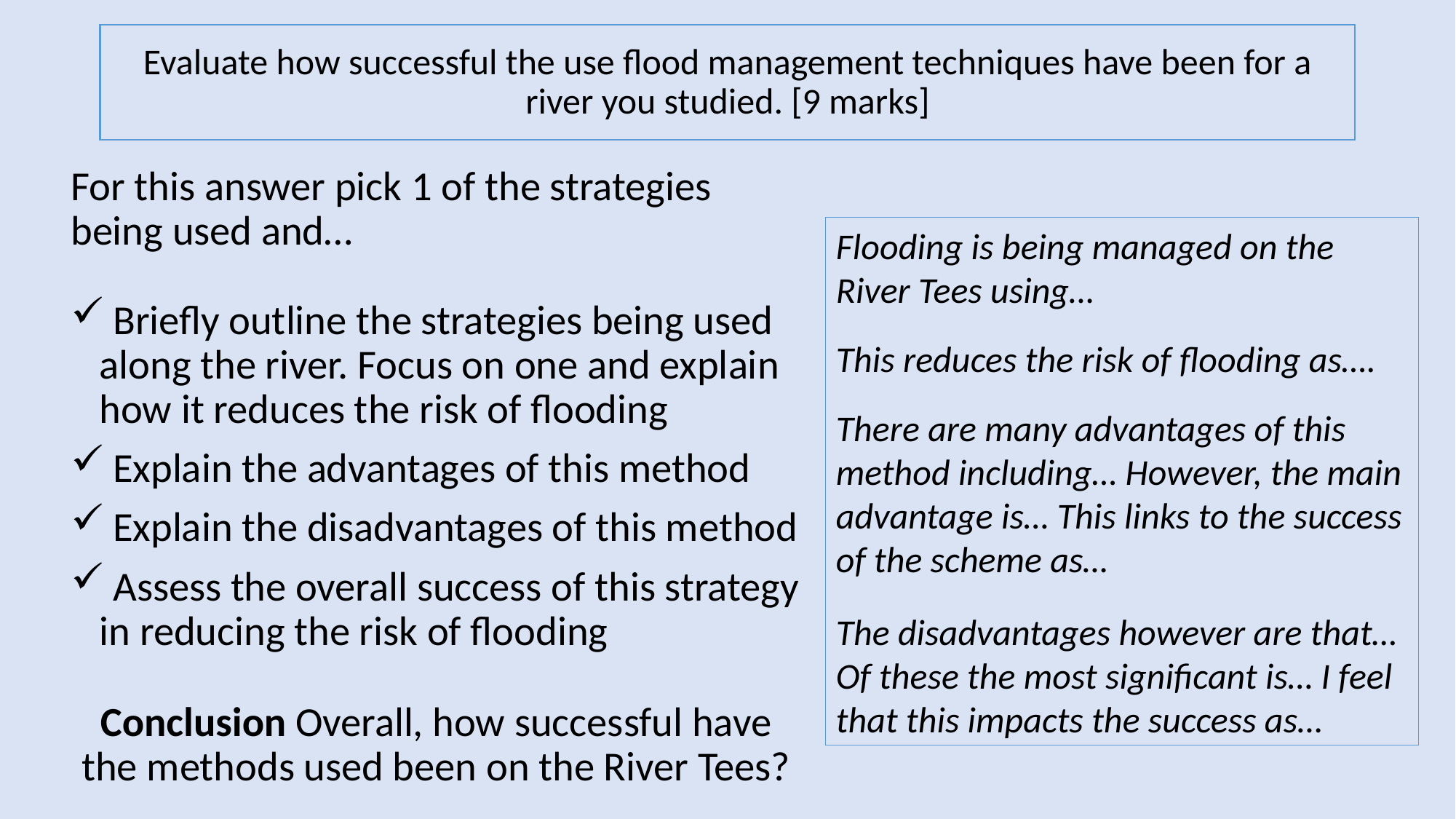

# Evaluate how successful the use flood management techniques have been for a river you studied. [9 marks]
For this answer pick 1 of the strategies being used and…

 Briefly outline the strategies being used along the river. Focus on one and explain how it reduces the risk of flooding
 Explain the advantages of this method
 Explain the disadvantages of this method
 Assess the overall success of this strategy in reducing the risk of flooding

Conclusion Overall, how successful have the methods used been on the River Tees?
Flooding is being managed on the River Tees using…

This reduces the risk of flooding as….

There are many advantages of this method including… However, the main advantage is… This links to the success of the scheme as…

The disadvantages however are that… Of these the most significant is… I feel that this impacts the success as…